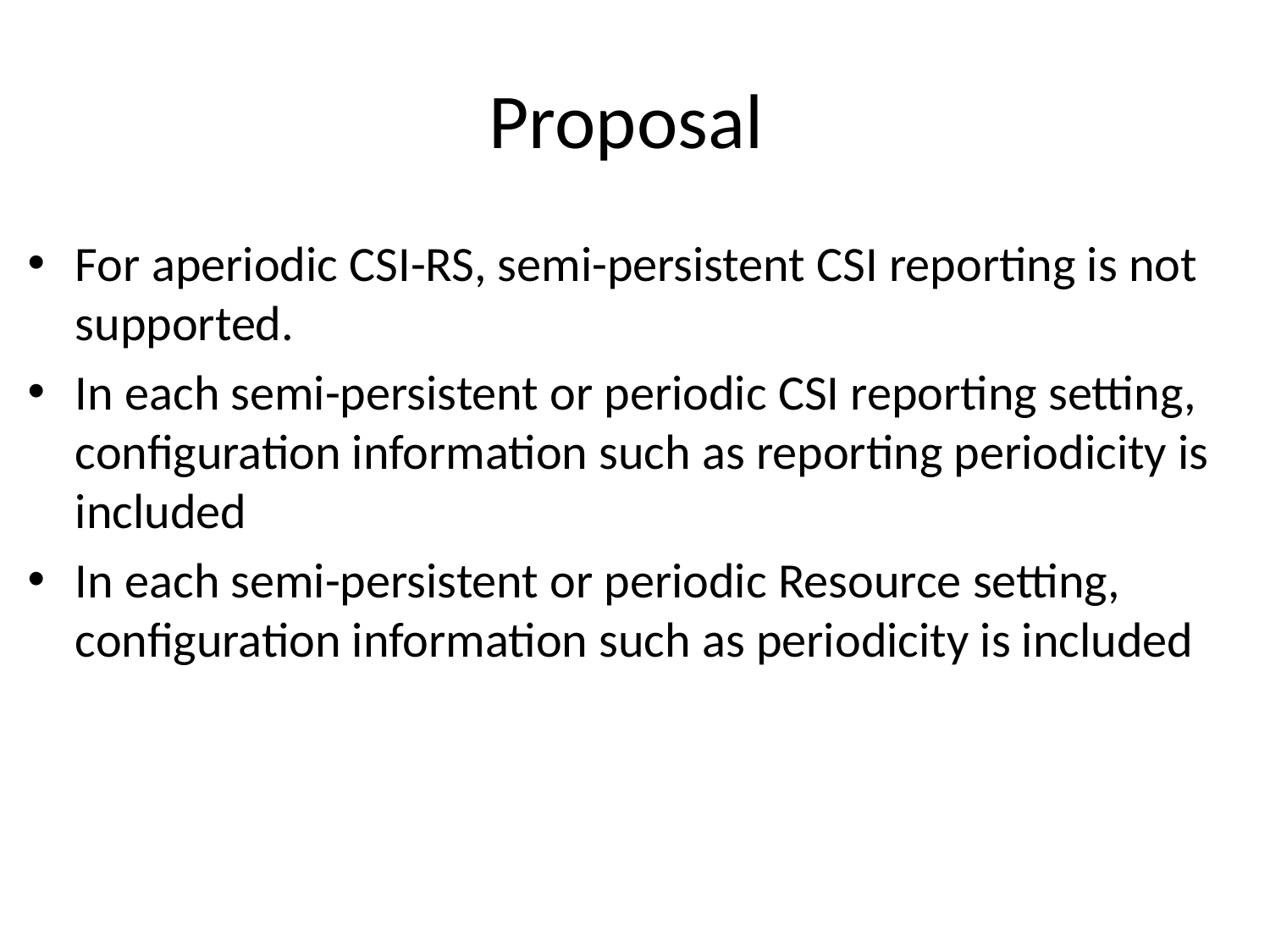

# Proposal
For aperiodic CSI-RS, semi-persistent CSI reporting is not supported.
In each semi-persistent or periodic CSI reporting setting, configuration information such as reporting periodicity is included
In each semi-persistent or periodic Resource setting, configuration information such as periodicity is included